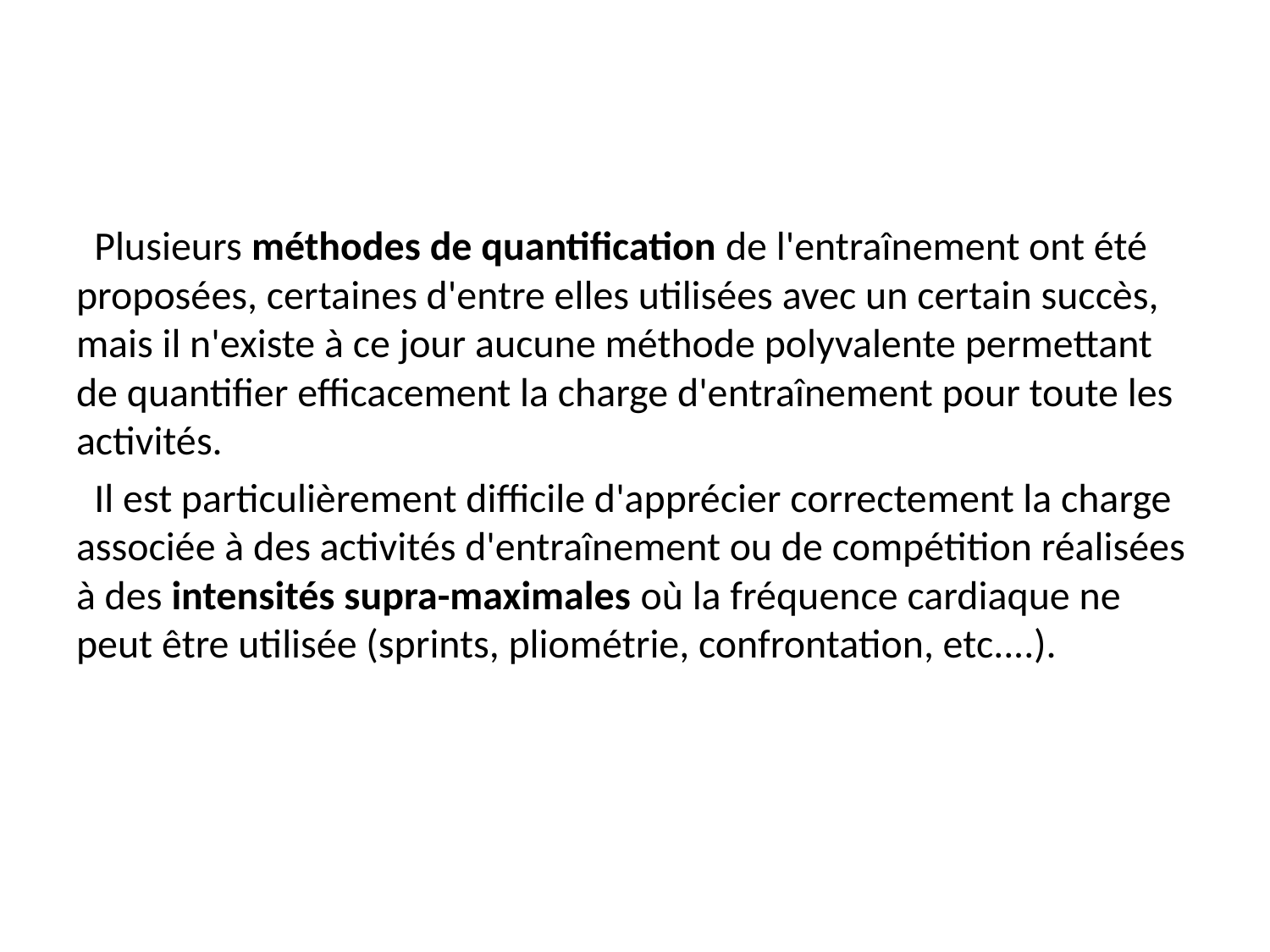

Plusieurs méthodes de quantification de l'entraînement ont été proposées, certaines d'entre elles utilisées avec un certain succès, mais il n'existe à ce jour aucune méthode polyvalente permettant de quantifier efficacement la charge d'entraînement pour toute les activités.
  Il est particulièrement difficile d'apprécier correctement la charge associée à des activités d'entraînement ou de compétition réalisées à des intensités supra-maximales où la fréquence cardiaque ne peut être utilisée (sprints, pliométrie, confrontation, etc....).